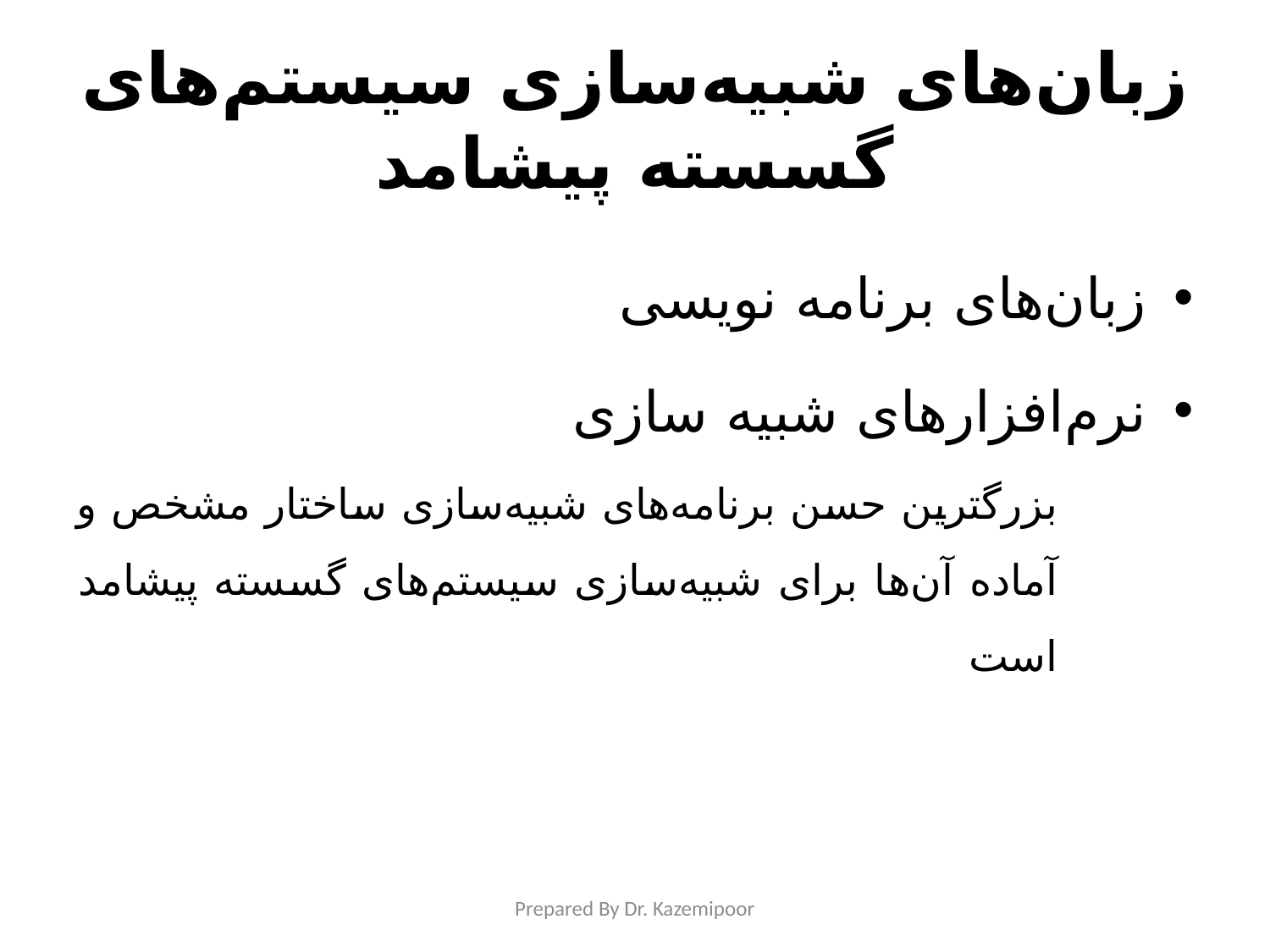

# زبان‌های شبیه‌سازی سیستم‌های گسسته پیشامد
زبان‌های برنامه نویسی
نرم‌افزارهای شبیه سازی
بزرگترین حسن برنامه‌های شبیه‌سازی ساختار مشخص و آماده آن‌ها برای شبیه‌سازی سیستم‌های گسسته پیشامد است
Prepared By Dr. Kazemipoor